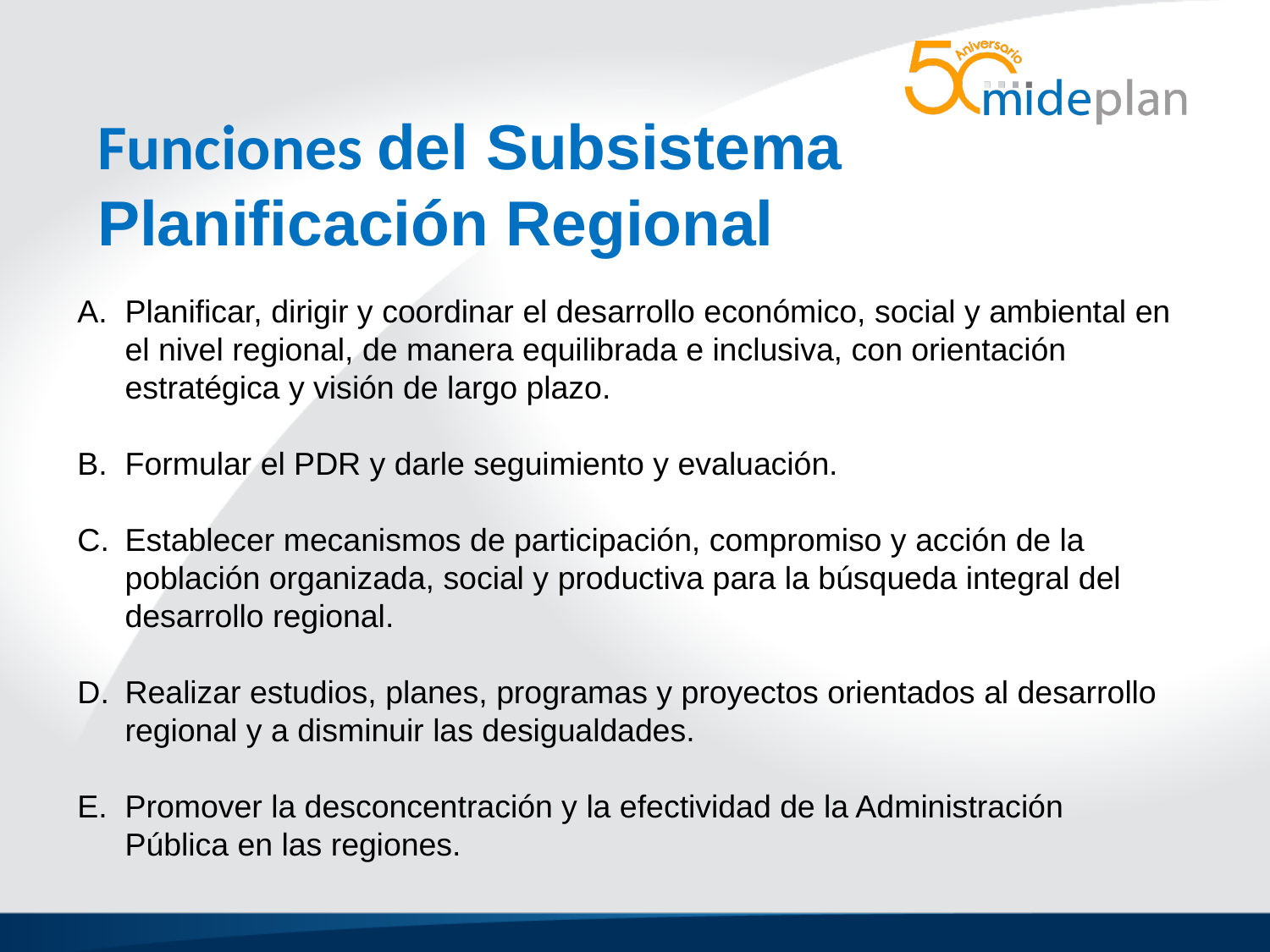

Funciones del Subsistema Planificación Regional
Planificar, dirigir y coordinar el desarrollo económico, social y ambiental en el nivel regional, de manera equilibrada e inclusiva, con orientación estratégica y visión de largo plazo.

Formular el PDR y darle seguimiento y evaluación.

Establecer mecanismos de participación, compromiso y acción de la población organizada, social y productiva para la búsqueda integral del desarrollo regional.

Realizar estudios, planes, programas y proyectos orientados al desarrollo regional y a disminuir las desigualdades.

Promover la desconcentración y la efectividad de la Administración Pública en las regiones.